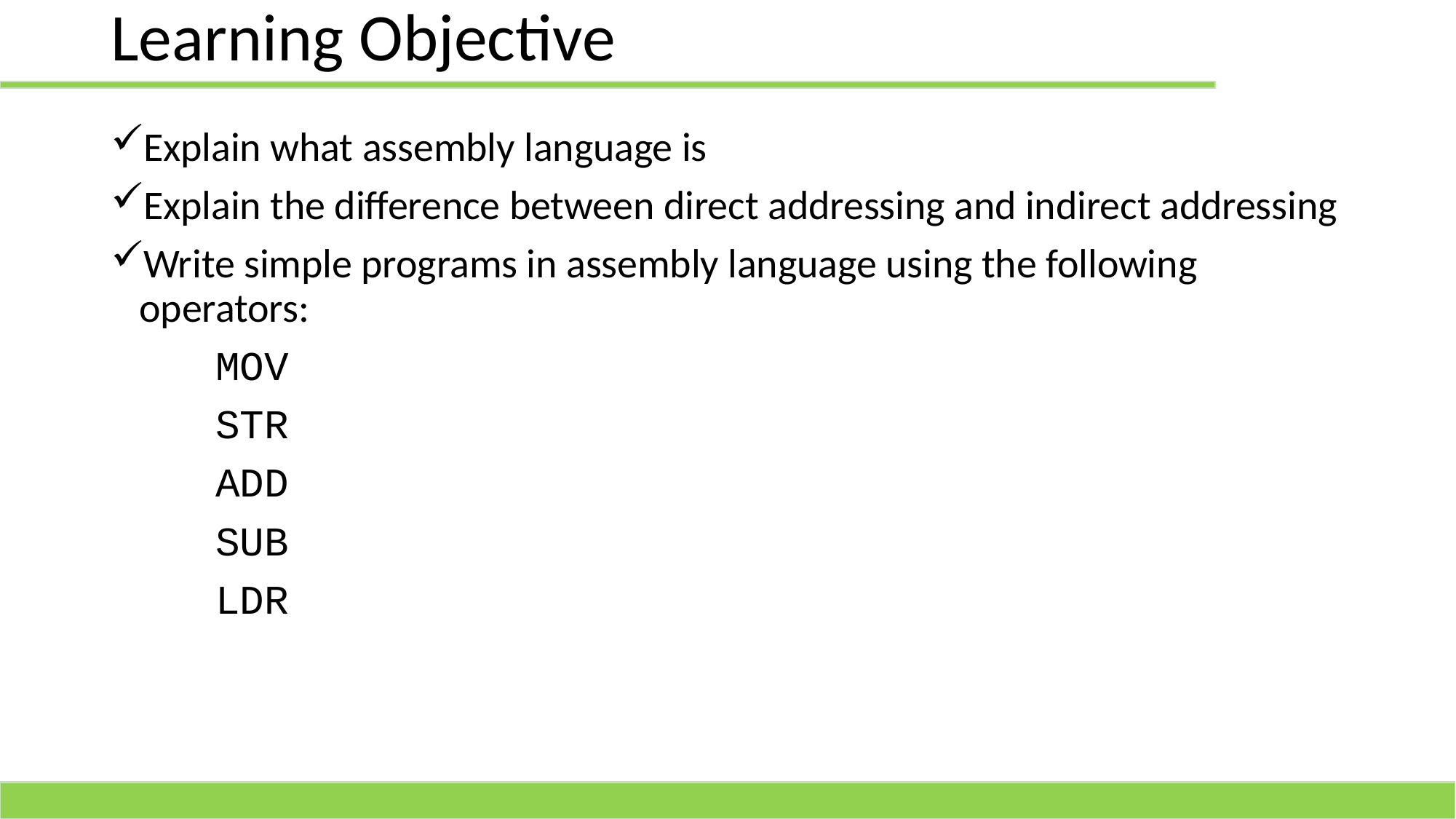

# Learning Objective
Explain what assembly language is
Explain the difference between direct addressing and indirect addressing
Write simple programs in assembly language using the following operators:
	MOV
	STR
	ADD
	SUB
	LDR